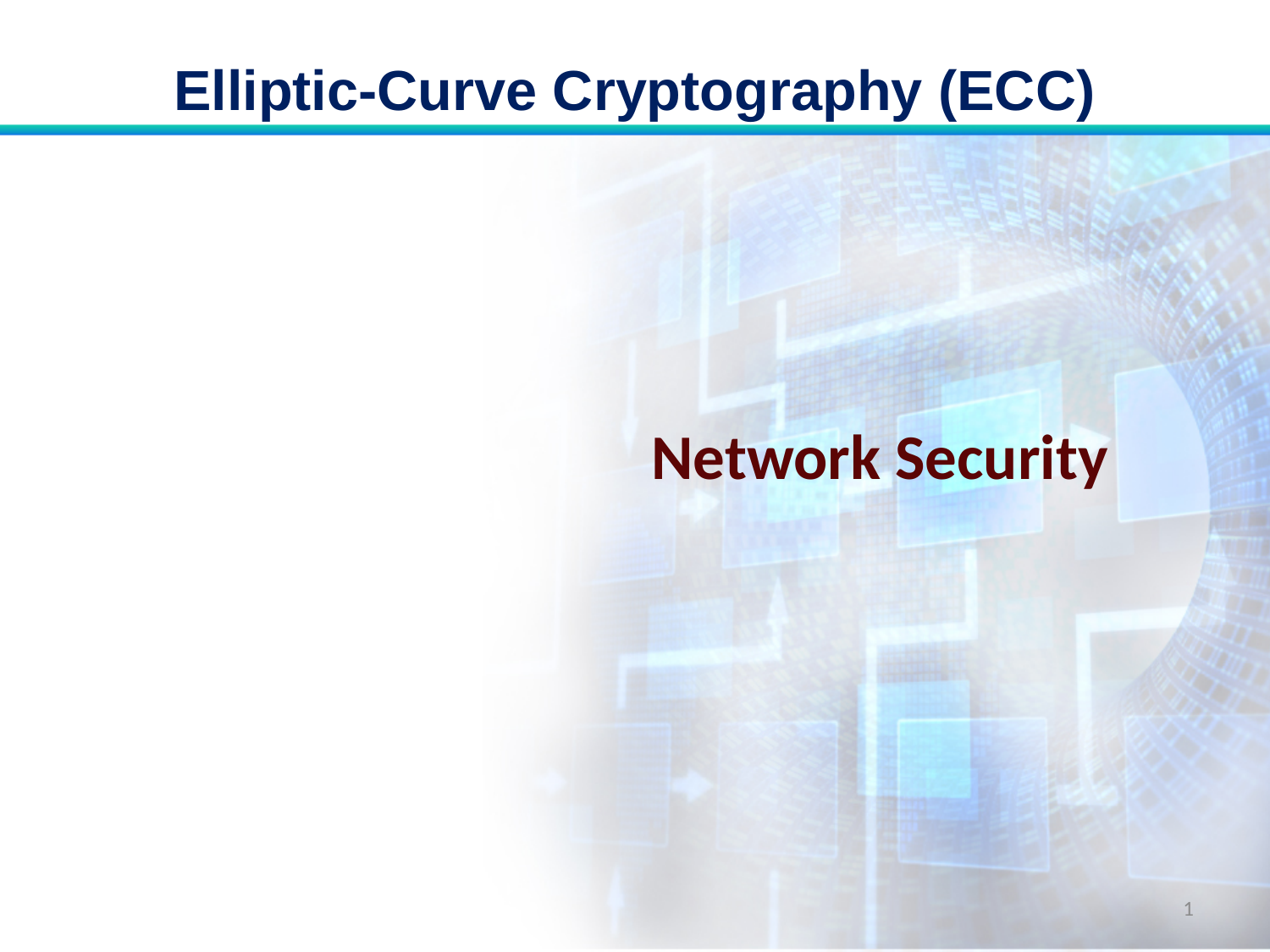

# Elliptic-Curve Cryptography (ECC)
Network Security
1